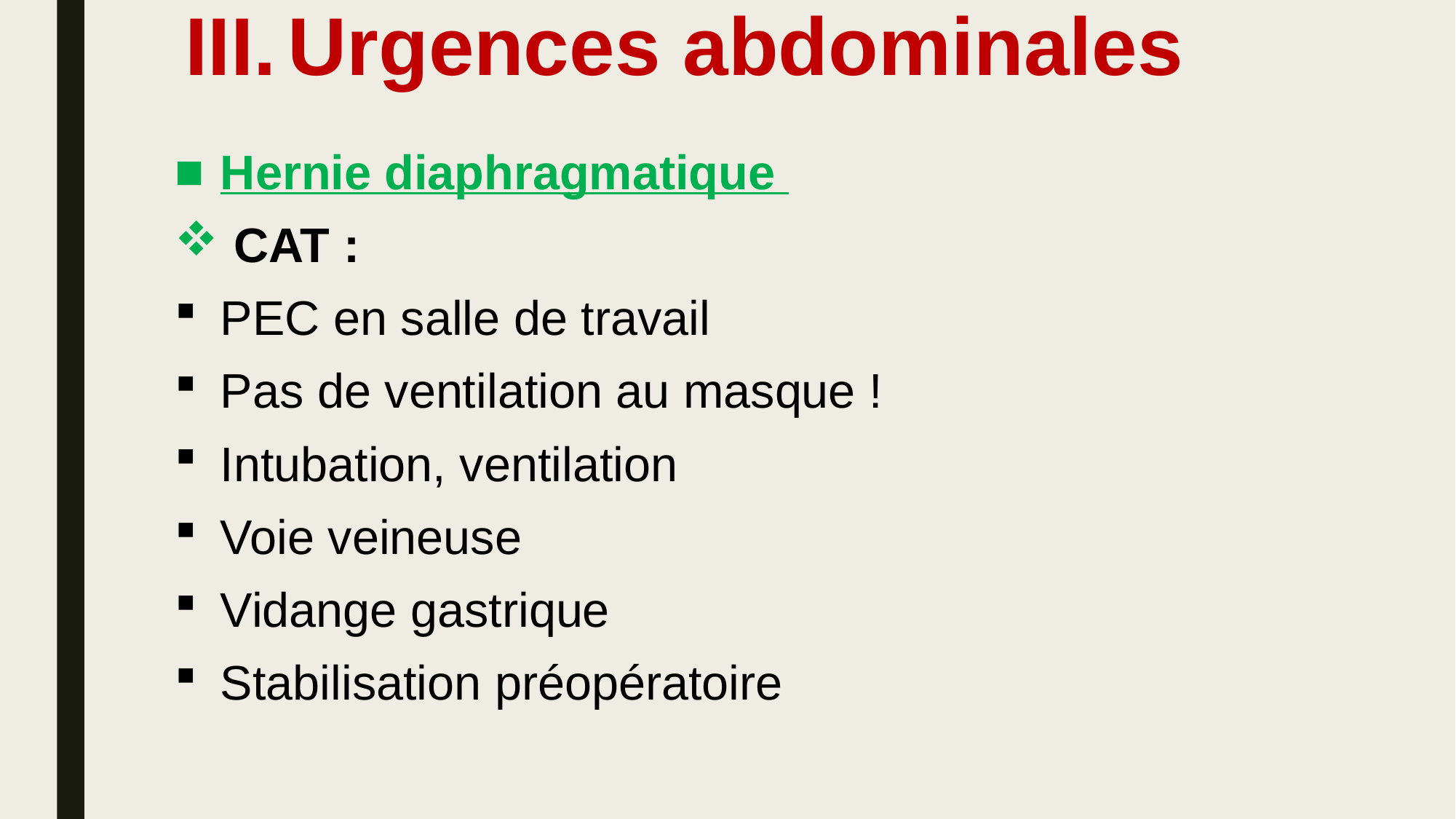

# Urgences abdominales
Hernie diaphragmatique
 CAT :
PEC en salle de travail
Pas de ventilation au masque !
Intubation, ventilation
Voie veineuse
Vidange gastrique
Stabilisation préopératoire